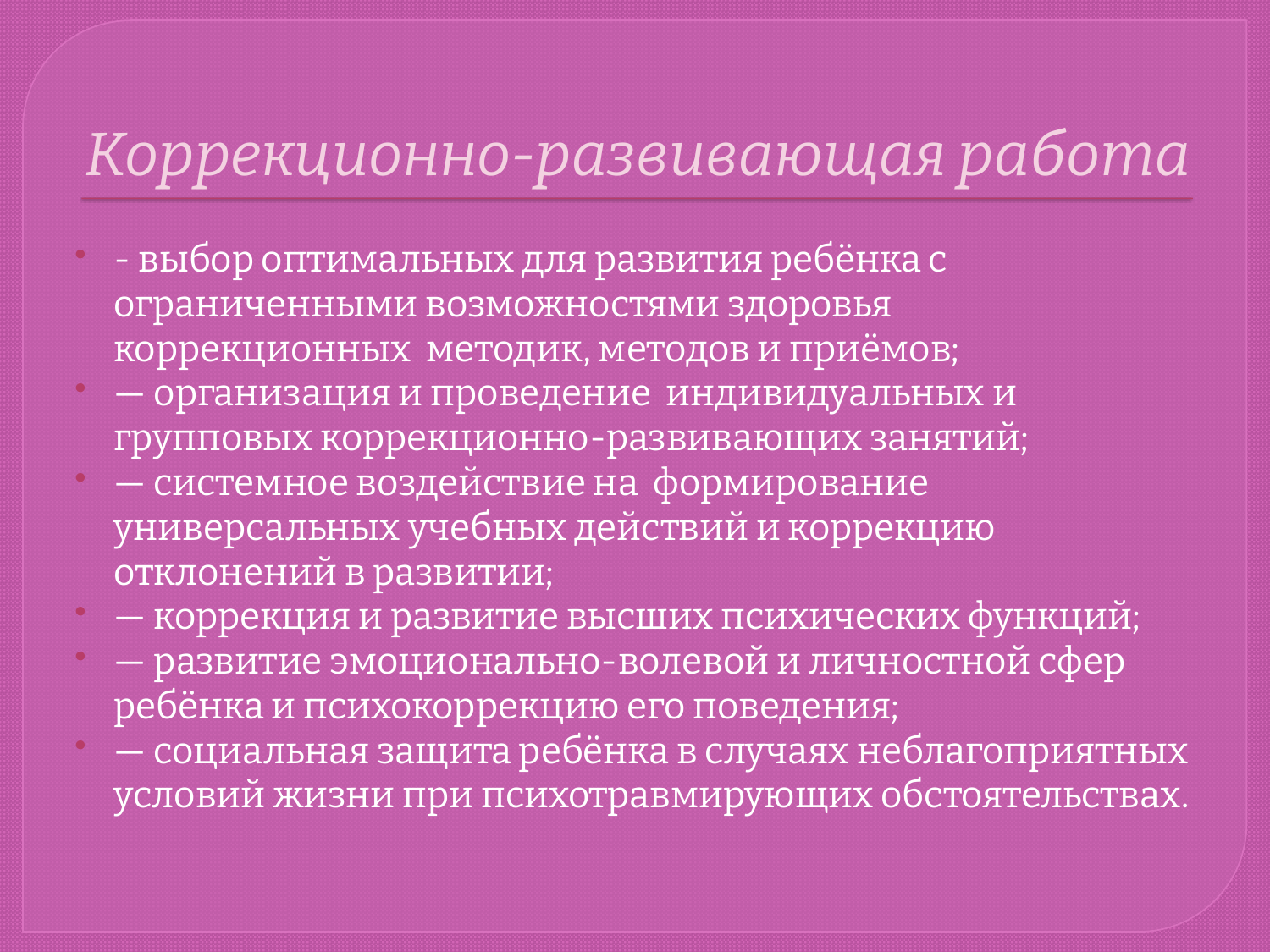

# Коррекционно-развивающая работа
- выбор оптимальных для развития ребёнка с ограниченными возможностями здоровья коррекционных  методик, методов и приёмов;
— организация и проведение  индивидуальных и групповых коррекционно-развивающих занятий;
— системное воздействие на  формирование универсальных учебных действий и коррекцию отклонений в развитии;
— коррекция и развитие высших психических функций;
— развитие эмоционально-волевой и личностной сфер ребёнка и психокоррекцию его поведения;
— социальная защита ребёнка в случаях неблагоприятных условий жизни при психотравмирующих обстоятельствах.